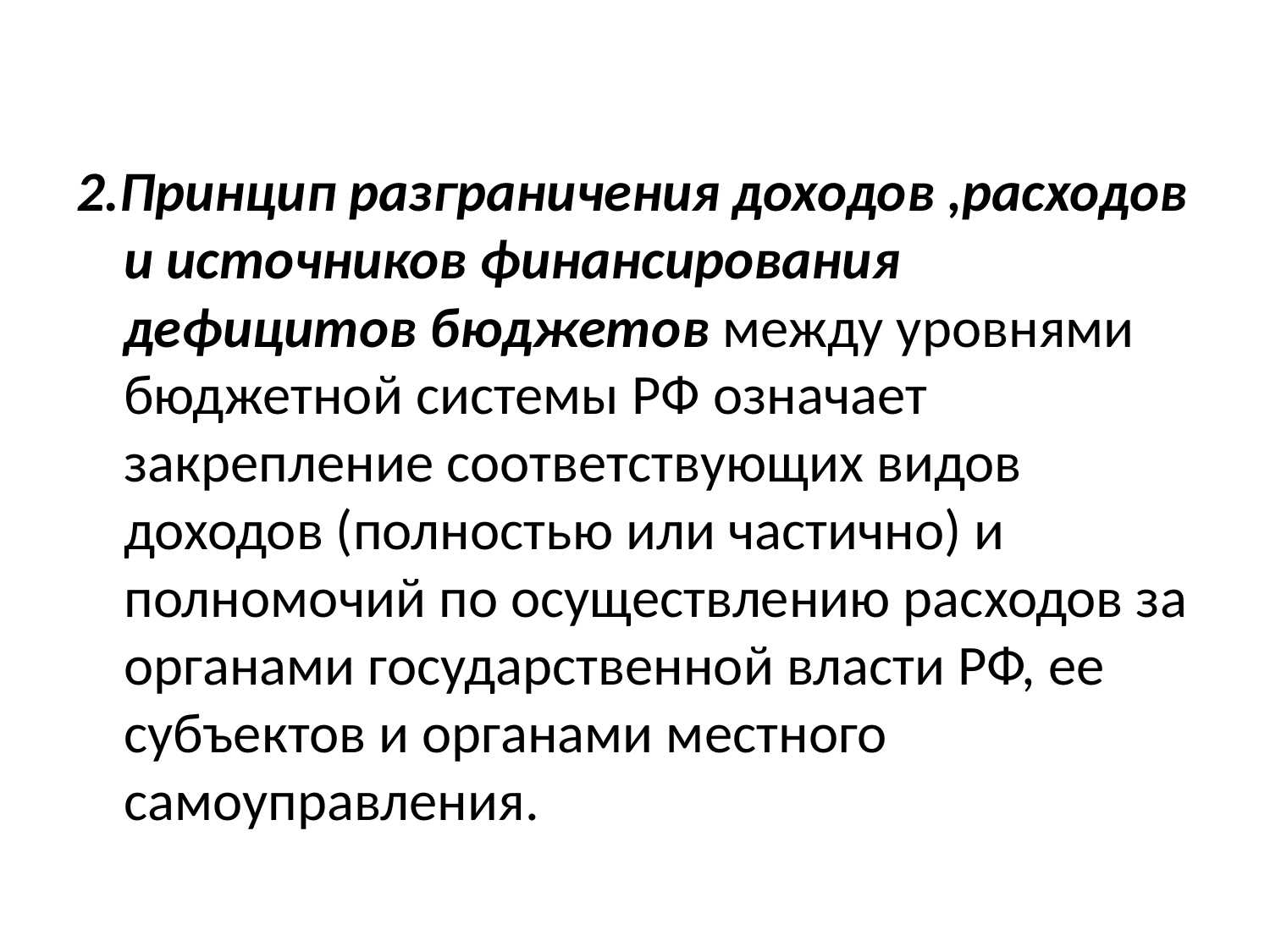

#
2.Принцип разграничения доходов ,расходов и источников финансирования дефицитов бюджетов между уровнями бюджетной системы РФ означает закрепление соответствующих видов доходов (полностью или частично) и полномочий по осуществлению расходов за органами государственной власти РФ, ее субъектов и органами местного самоуправления.